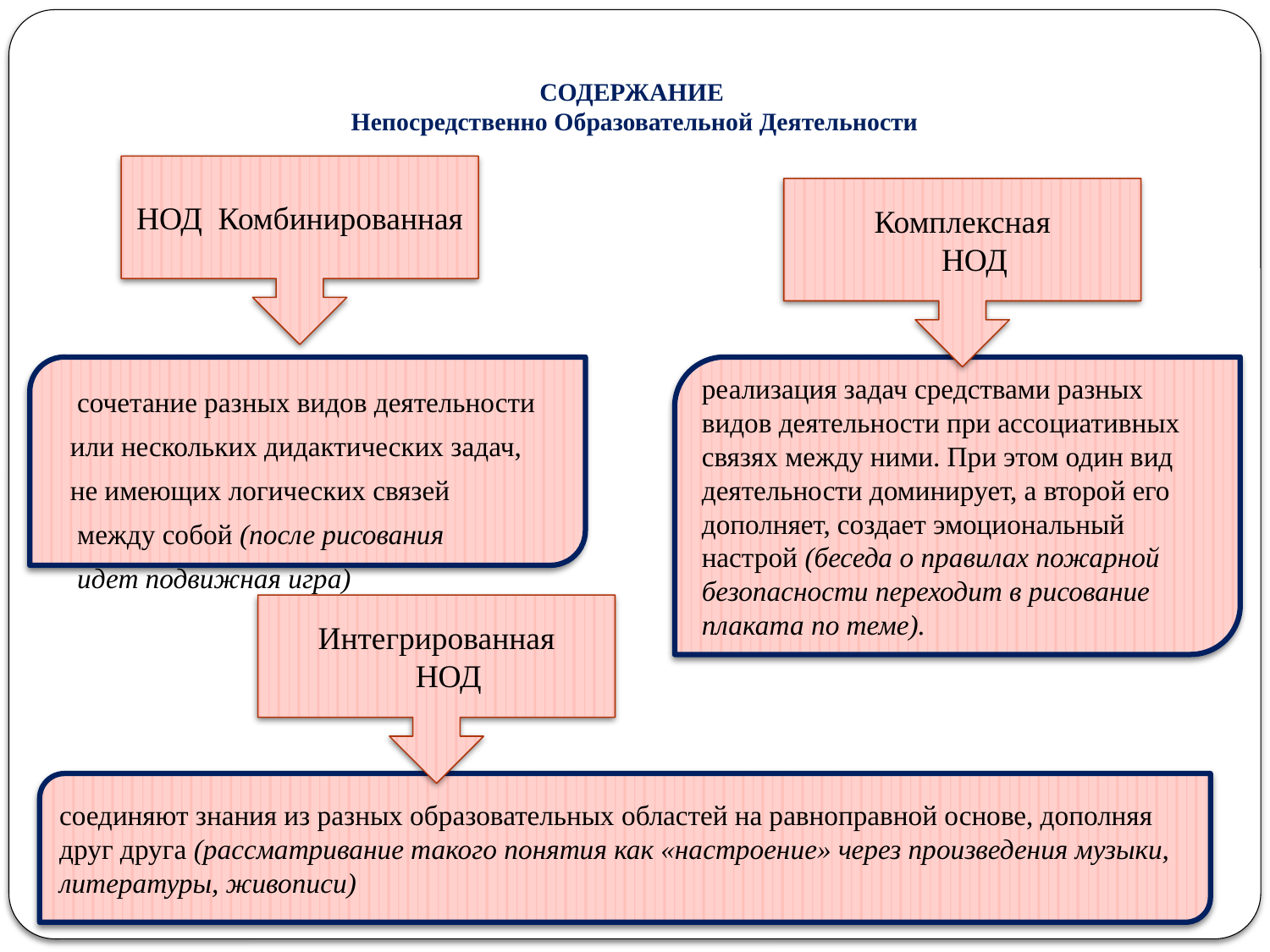

# СОДЕРЖАНИЕ Непосредственно Образовательной Деятельности
НОД  Комбинированная

     сочетание разных видов деятельности
    или нескольких дидактических задач,
    не имеющих логических связей
     между собой (после рисования
     идет подвижная игра)

Комплексная
    НОД

реализация задач средствами разных видов деятельности при ассоциативных связях между ними. При этом один вид деятельности доминирует, а второй его дополняет, создает эмоциональный настрой (беседа о правилах пожарной безопасности переходит в рисование плаката по теме).
Интегрированная
    НОД
соединяют знания из разных образовательных областей на равноправной основе, дополняя друг друга (рассматривание такого понятия как «настроение» через произведения музыки, литературы, живописи)